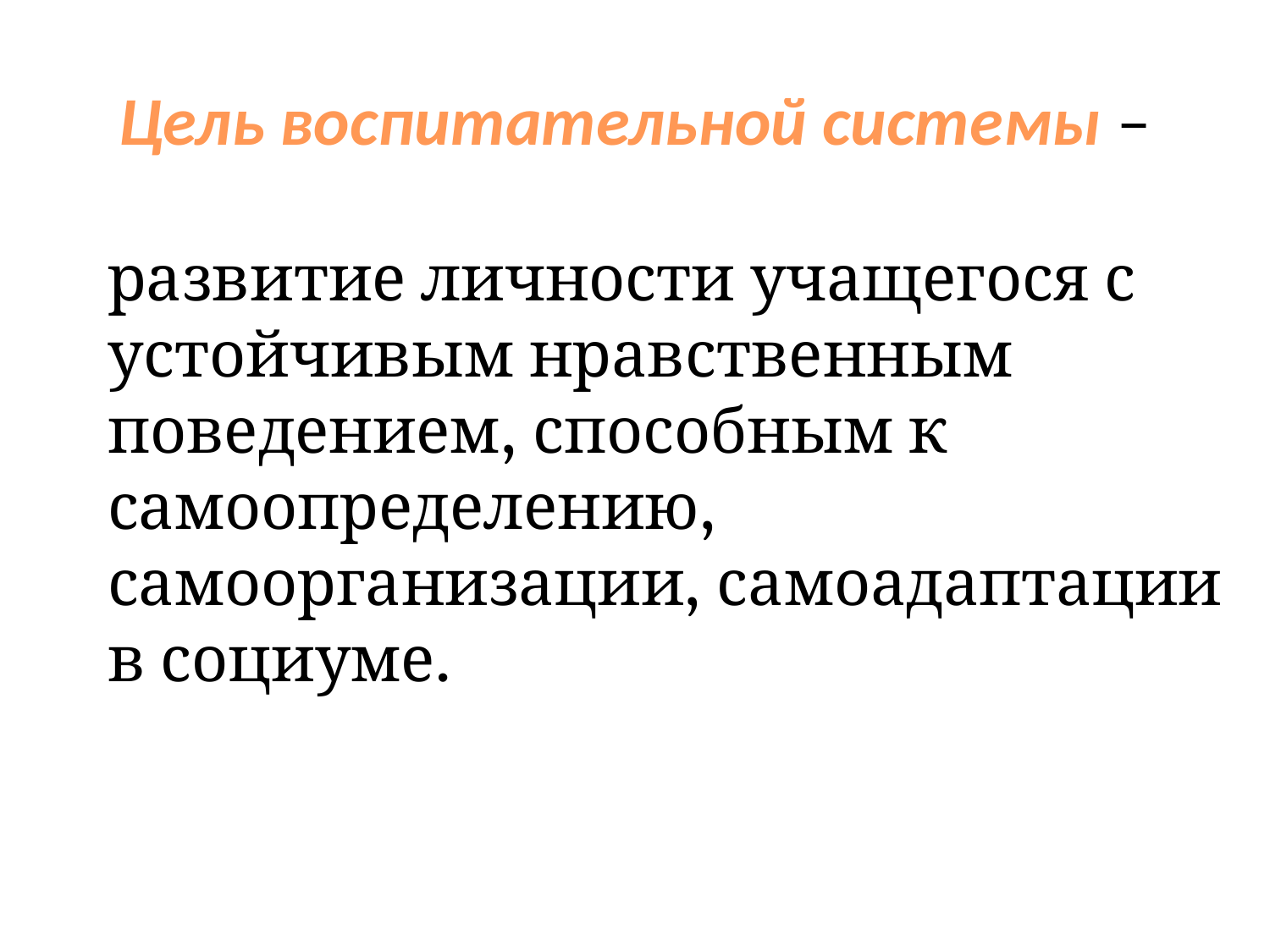

# Цель воспитательной системы –
развитие личности учащегося с устойчивым нравственным поведением, способным к самоопределению, самоорганизации, самоадаптации в социуме.